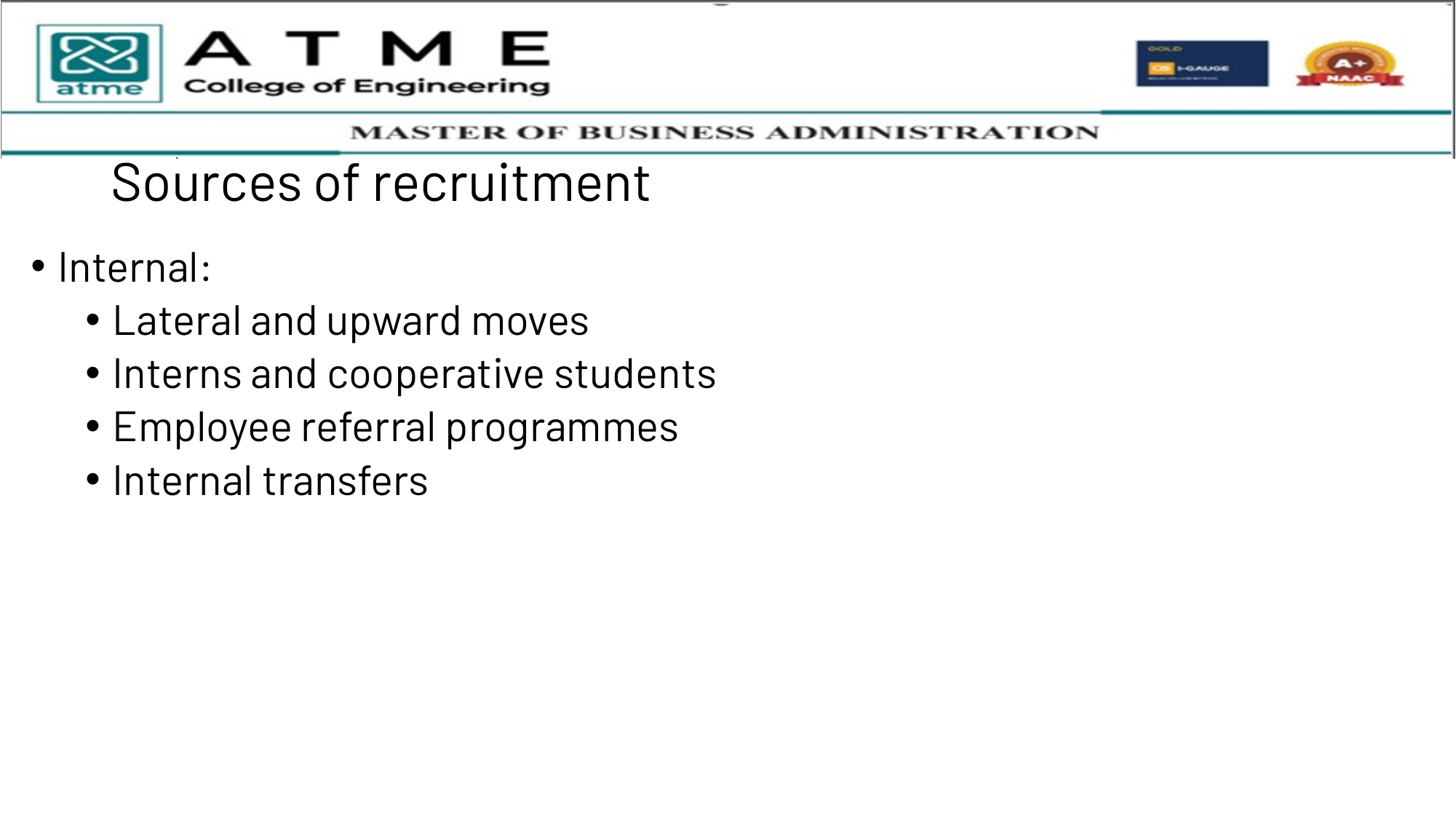

# Sources of recruitment
Internal:
Lateral and upward moves
Interns and cooperative students
Employee referral programmes
Internal transfers